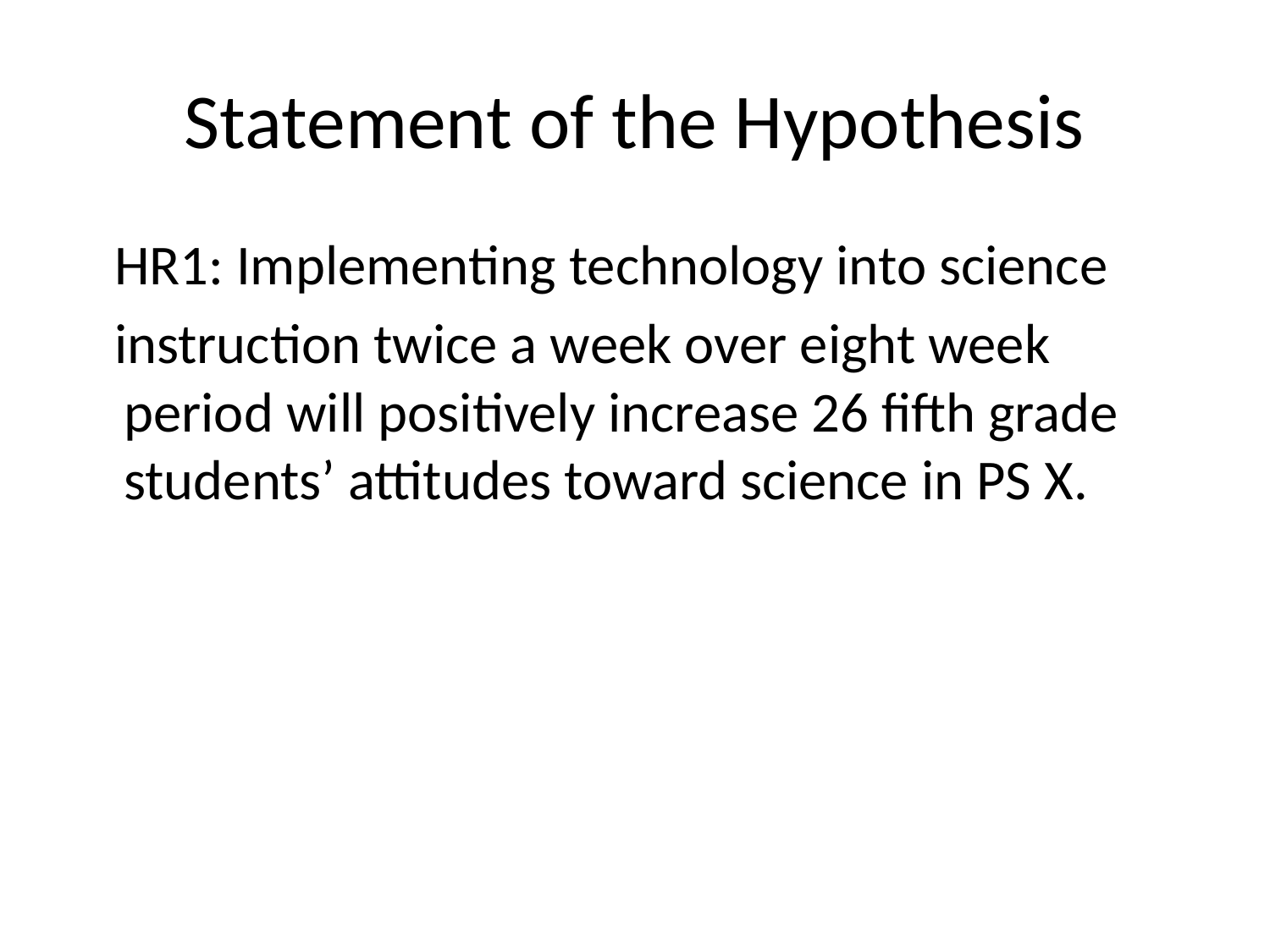

# Statement of the Hypothesis
   HR1: Implementing technology into science
   instruction twice a week over eight week period will positively increase 26 fifth grade students’ attitudes toward science in PS X.